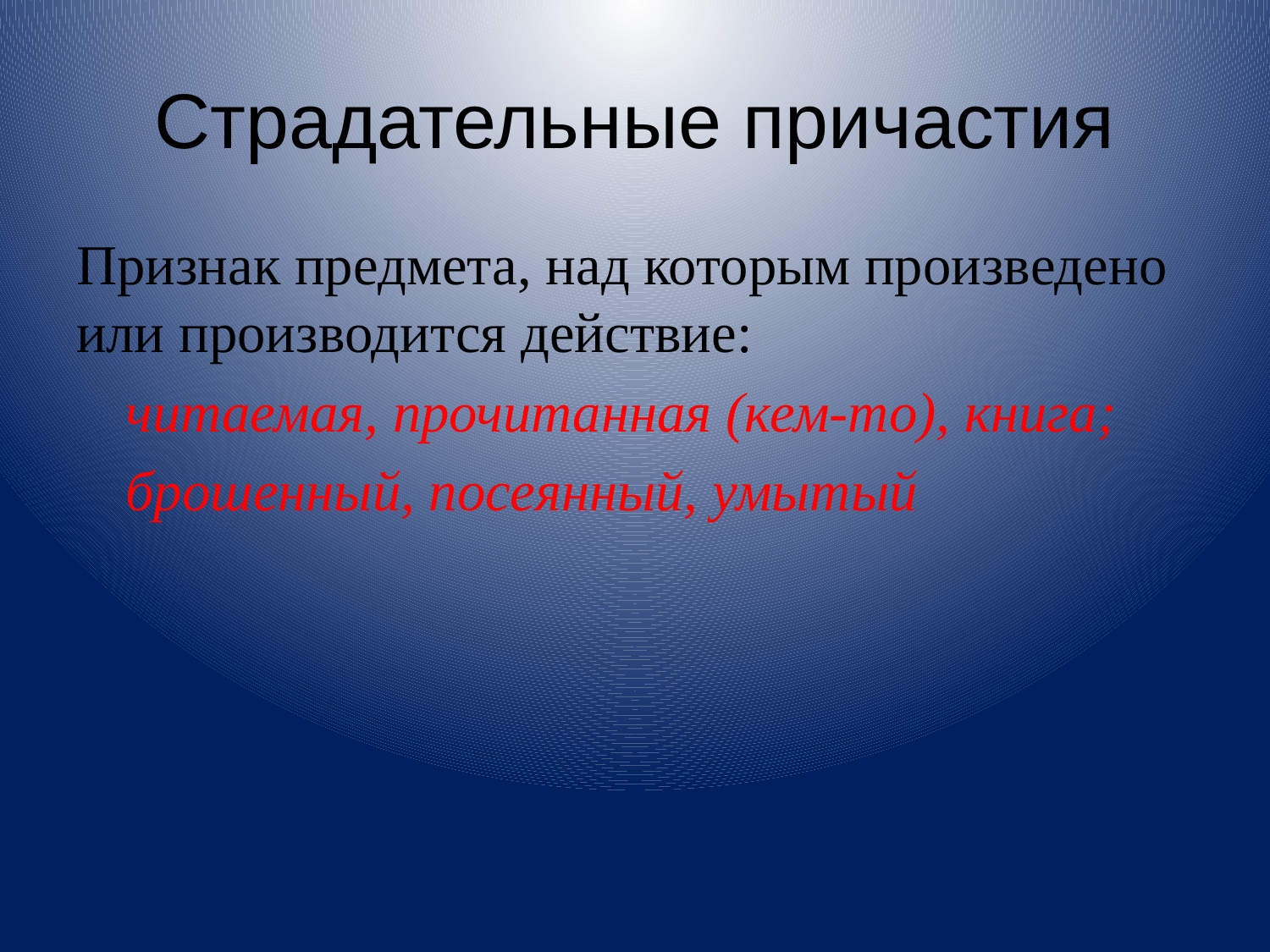

# Страдательные причастия
Признак предмета, над которым произведено или производится действие:
читаемая, прочитанная (кем-то), книга;
брошенный, посеянный, умытый